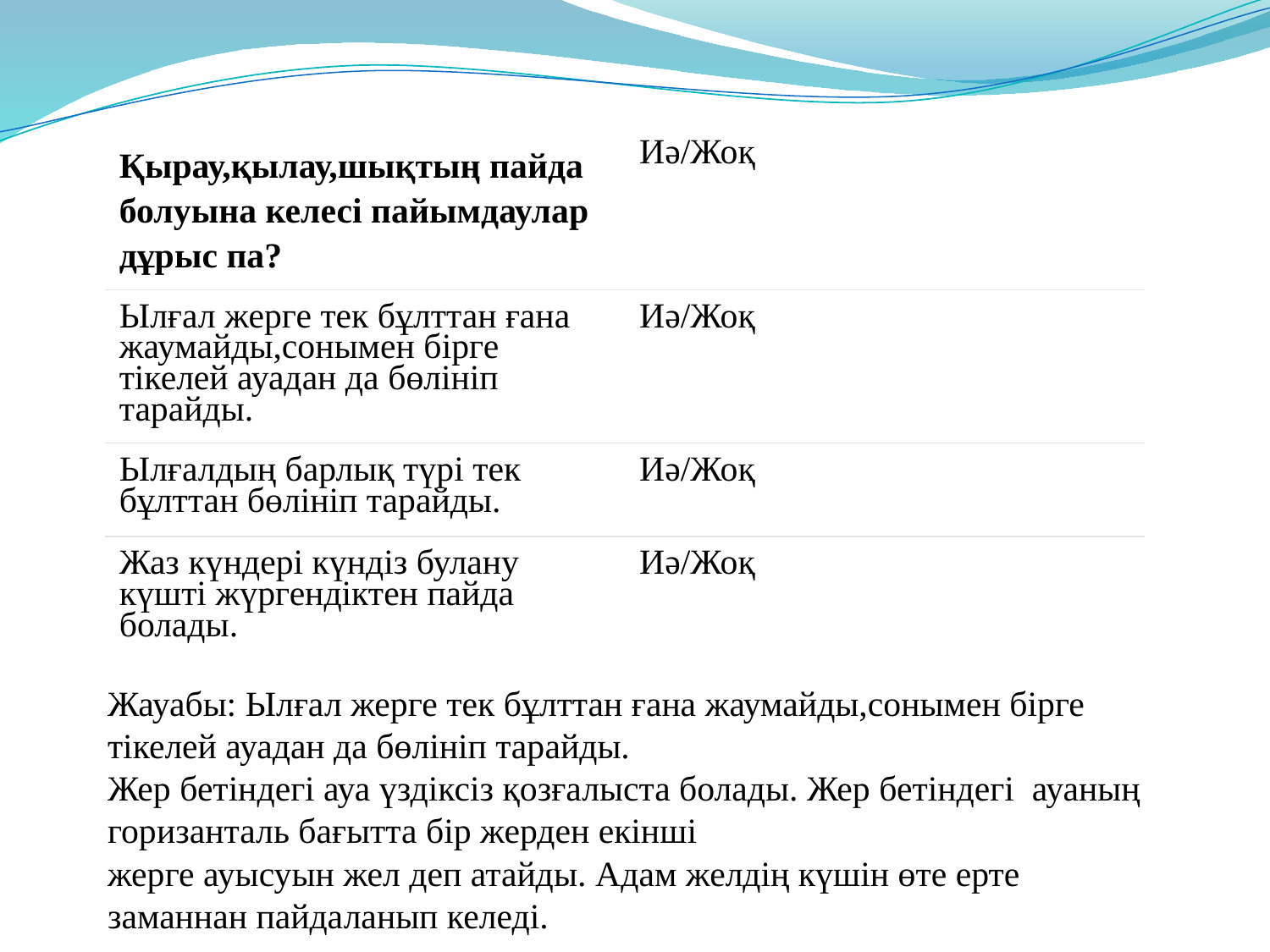

| Қырау,қылау,шықтың пайда болуына келесі пайымдаулар дұрыс па? | Иә/Жоқ |
| --- | --- |
| Ылғал жерге тек бұлттан ғана жаумайды,сонымен бірге тікелей ауадан да бөлініп тарайды. | Иә/Жоқ |
| Ылғалдың барлық түрі тек бұлттан бөлініп тарайды. | Иә/Жоқ |
| Жаз күндері күндіз булану күшті жүргендіктен пайда болады. | Иә/Жоқ |
Жауабы: Ылғал жерге тек бұлттан ғана жаумайды,сонымен бірге тікелей ауадан да бөлініп тарайды.
Жер бетіндегі ауа үздіксіз қозғалыста болады. Жер бетіндегі  ауаның горизанталь бағытта бір жерден екінші
жерге ауысуын жел деп атайды. Адам желдің күшін өте ерте заманнан пайдаланып келеді.